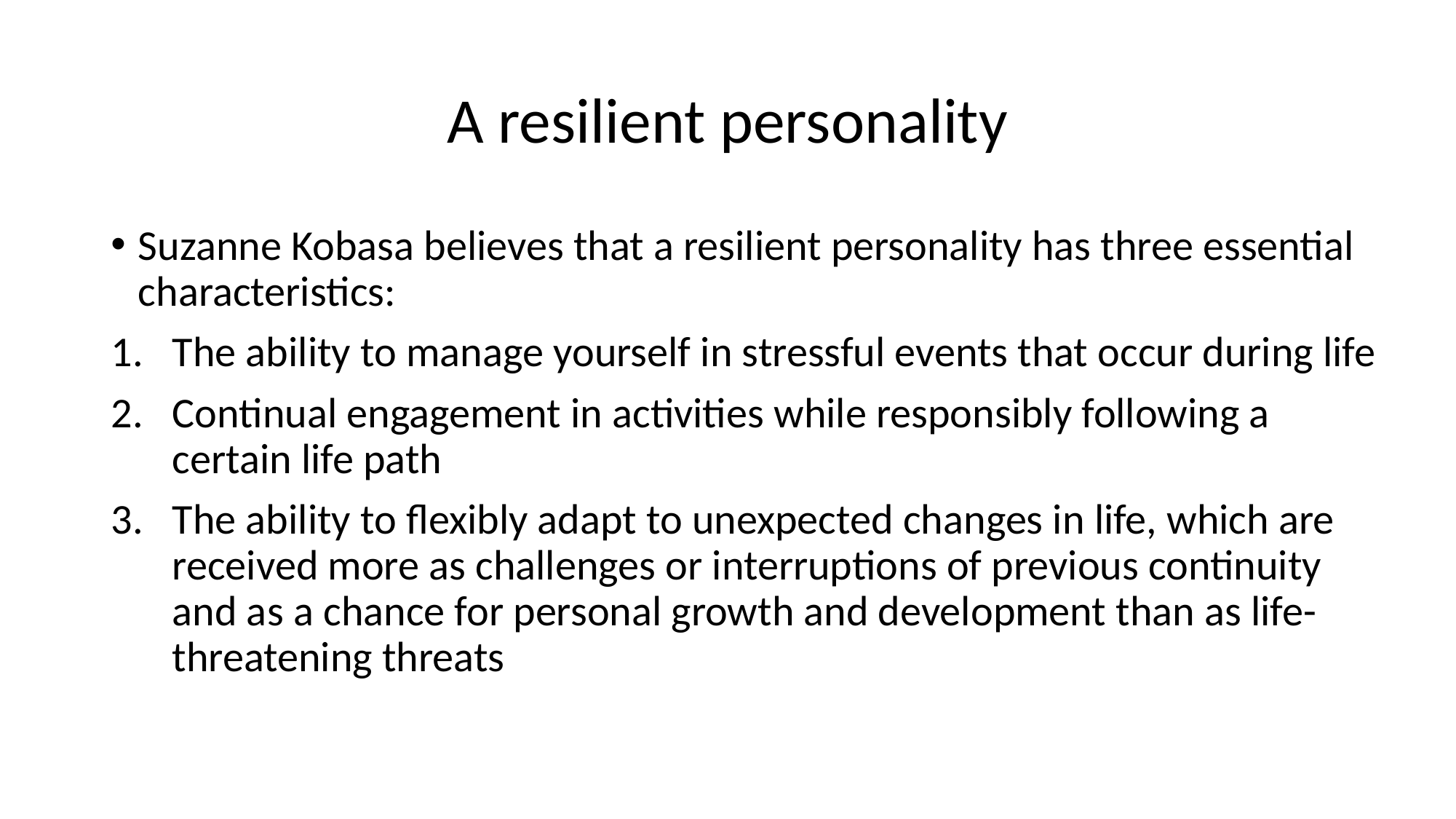

# A resilient personality
Suzanne Kobasa believes that a resilient personality has three essential characteristics:
The ability to manage yourself in stressful events that occur during life
Continual engagement in activities while responsibly following a certain life path
The ability to flexibly adapt to unexpected changes in life, which are received more as challenges or interruptions of previous continuity and as a chance for personal growth and development than as life-threatening threats